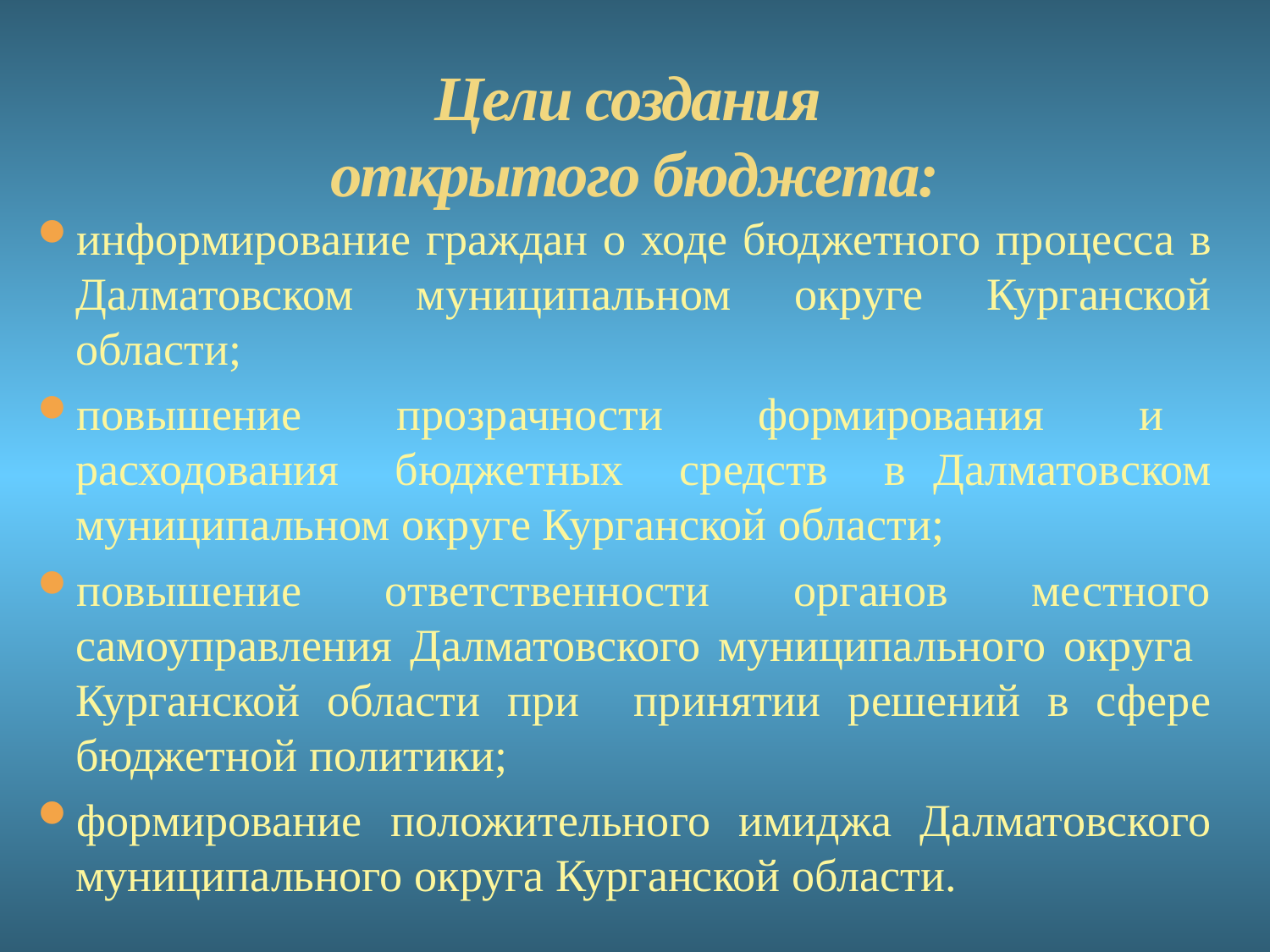

# Цели создания открытого бюджета:
информирование граждан о ходе бюджетного процесса в Далматовском муниципальном округе Курганской области;
повышение  прозрачности  формирования  и  расходования  бюджетных  средств  в Далматовском муниципальном округе Курганской области;
повышение  ответственности  органов  местного самоуправления Далматовского муниципального округа  Курганской области при  принятии решений в сфере бюджетной политики;
формирование  положительного  имиджа  Далматовского муниципального округа Курганской области.